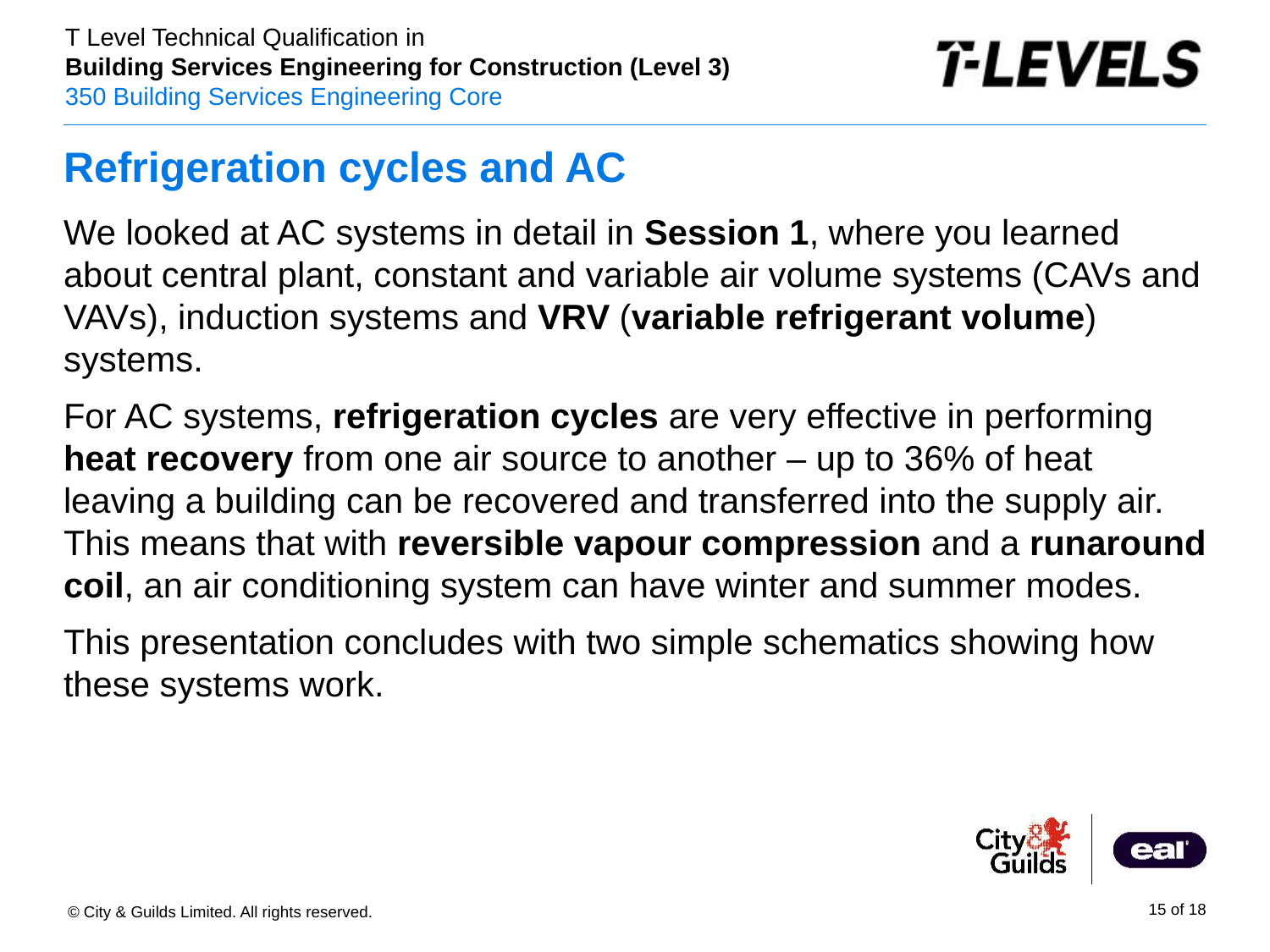

# Refrigeration cycles and AC
We looked at AC systems in detail in Session 1, where you learned about central plant, constant and variable air volume systems (CAVs and VAVs), induction systems and VRV (variable refrigerant volume) systems.
For AC systems, refrigeration cycles are very effective in performing heat recovery from one air source to another – up to 36% of heat leaving a building can be recovered and transferred into the supply air. This means that with reversible vapour compression and a runaround coil, an air conditioning system can have winter and summer modes.
This presentation concludes with two simple schematics showing how these systems work.